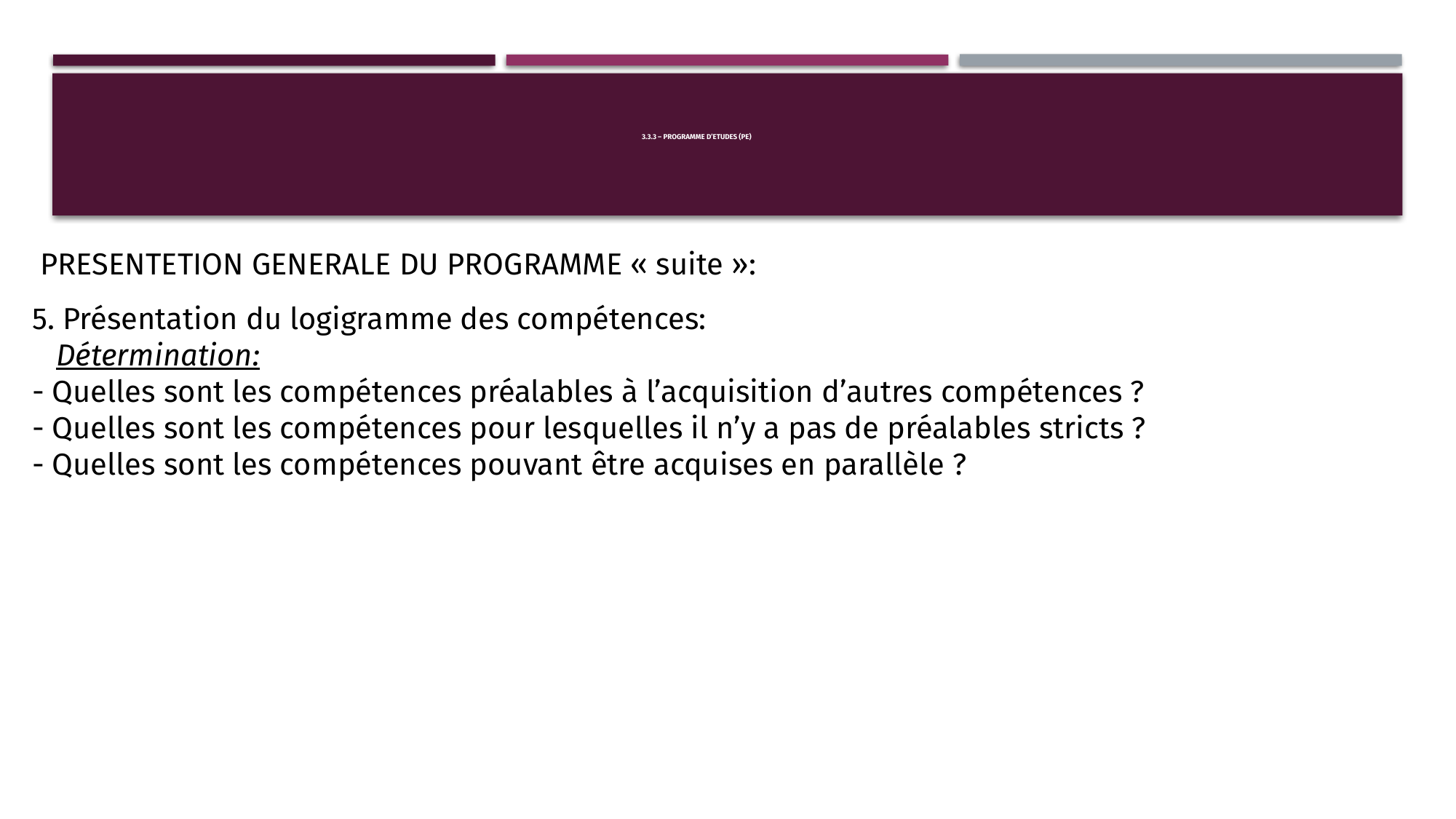

# 3.3.3 – PROGRAMME D’ETUDES (PE)

 PRESENTETION GENERALE DU PROGRAMME « suite »:
5. Présentation du logigramme des compétences:
   Détermination:
- Quelles sont les compétences préalables à l’acquisition d’autres compétences ?
- Quelles sont les compétences pour lesquelles il n’y a pas de préalables stricts ?
- Quelles sont les compétences pouvant être acquises en parallèle ?